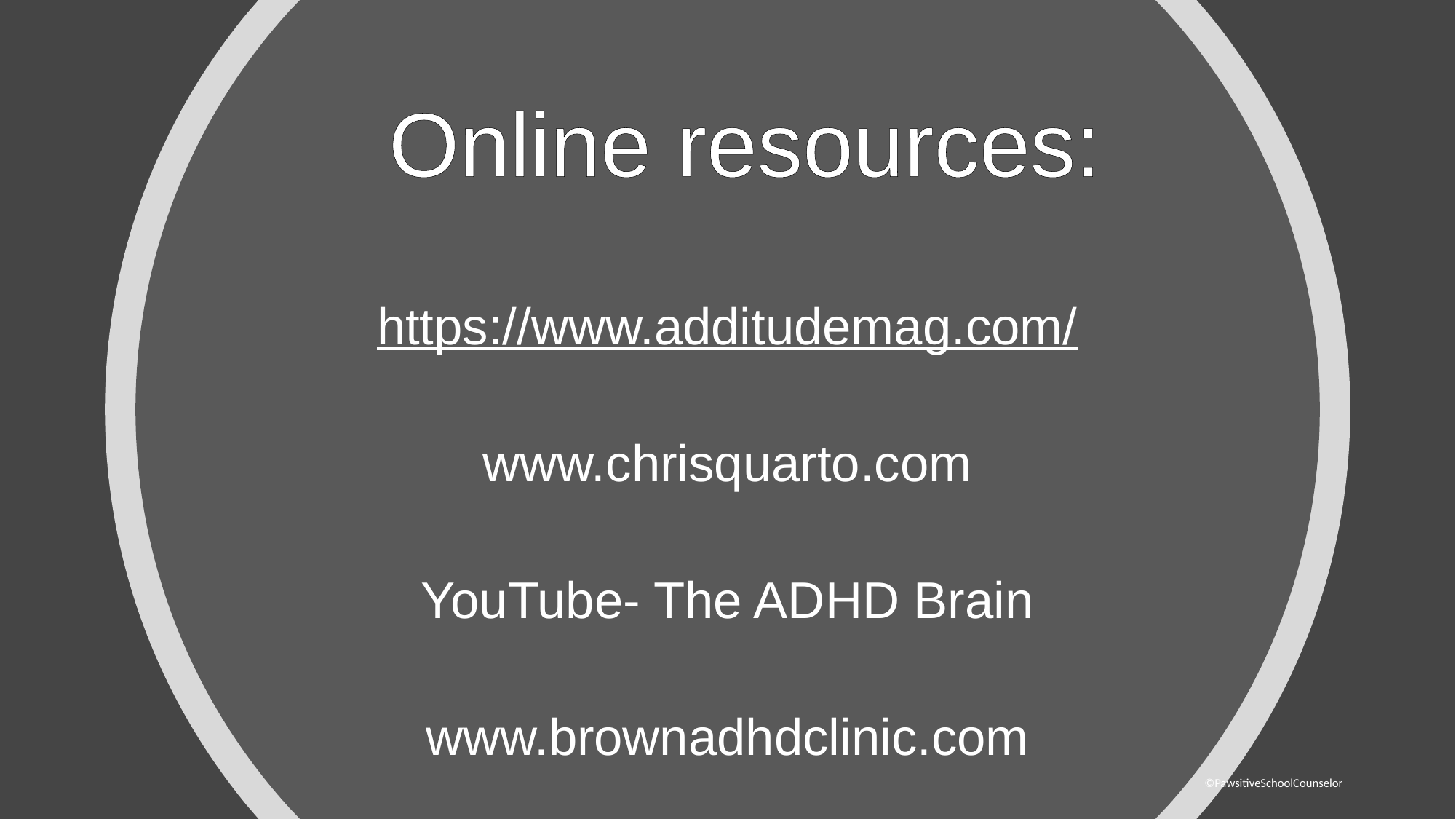

Online resources:
https://www.additudemag.com/

www.chrisquarto.com

YouTube- The ADHD Brain

www.brownadhdclinic.com
©PawsitiveSchoolCounselor